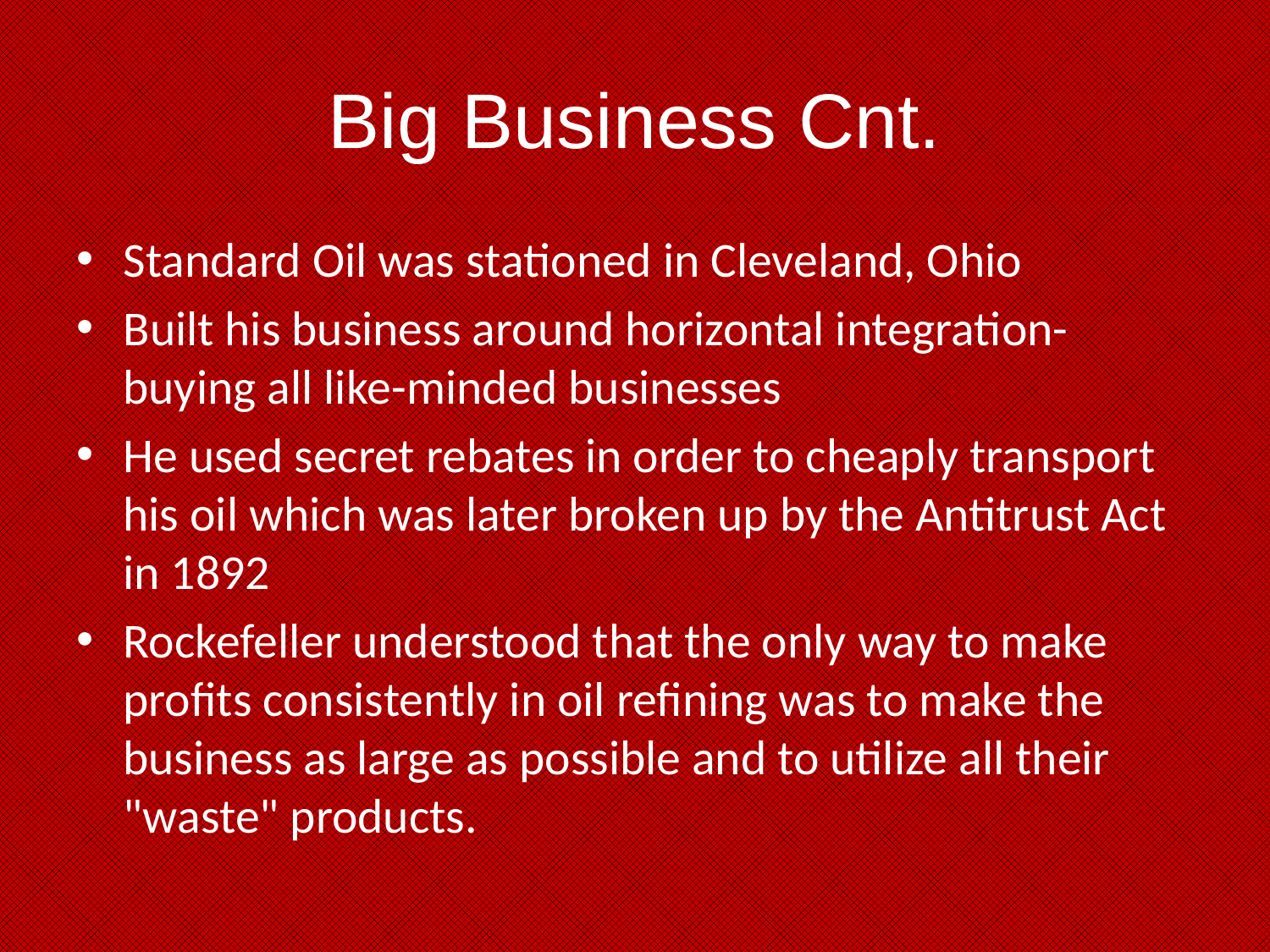

# Big Business Cnt.
Standard Oil was stationed in Cleveland, Ohio
Built his business around horizontal integration- buying all like-minded businesses
He used secret rebates in order to cheaply transport his oil which was later broken up by the Antitrust Act in 1892
Rockefeller understood that the only way to make profits consistently in oil refining was to make the business as large as possible and to utilize all their "waste" products.